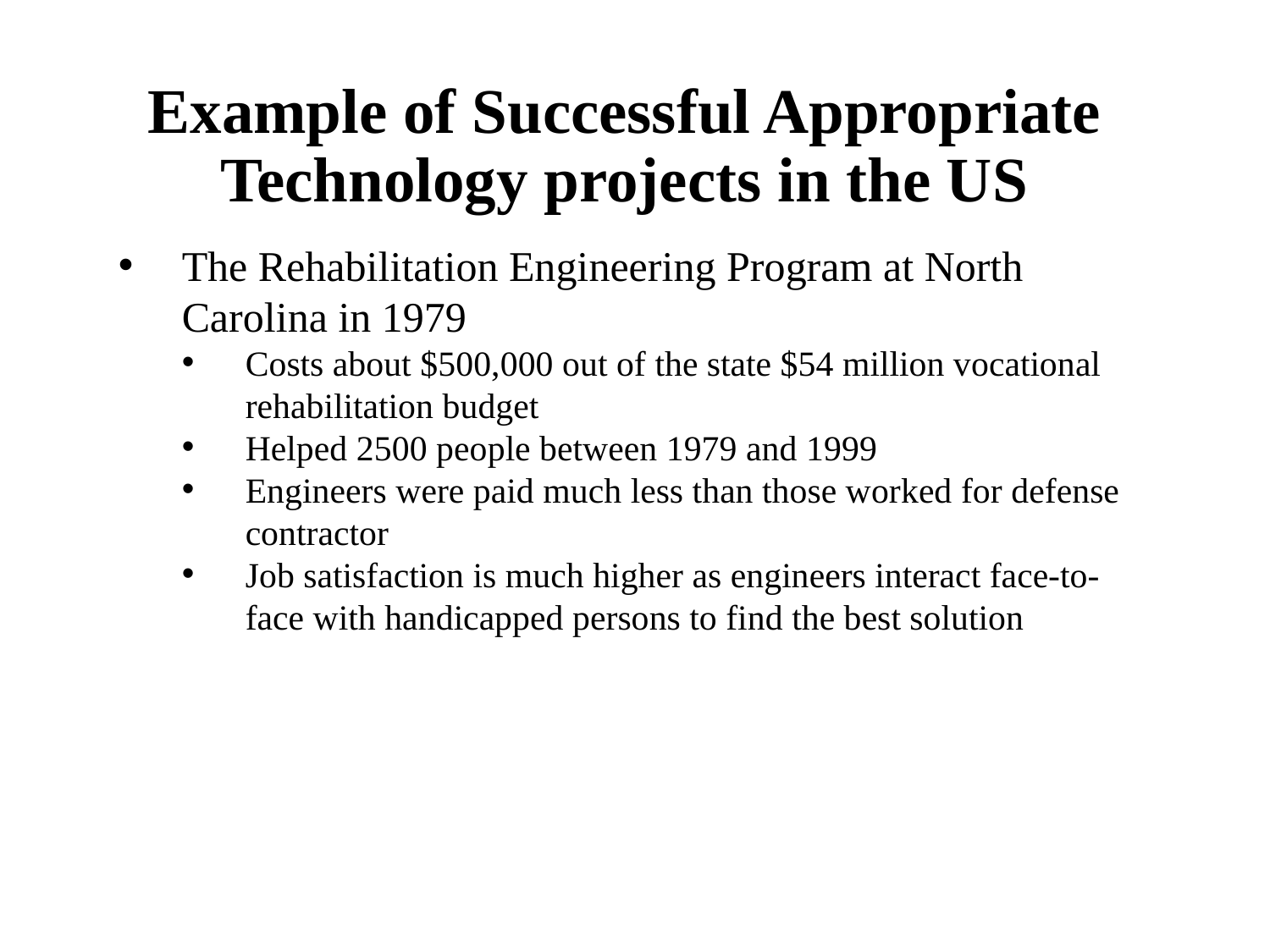

# Example of Successful Appropriate Technology projects in the US
The Rehabilitation Engineering Program at North Carolina in 1979
Costs about $500,000 out of the state $54 million vocational rehabilitation budget
Helped 2500 people between 1979 and 1999
Engineers were paid much less than those worked for defense contractor
Job satisfaction is much higher as engineers interact face-to-face with handicapped persons to find the best solution